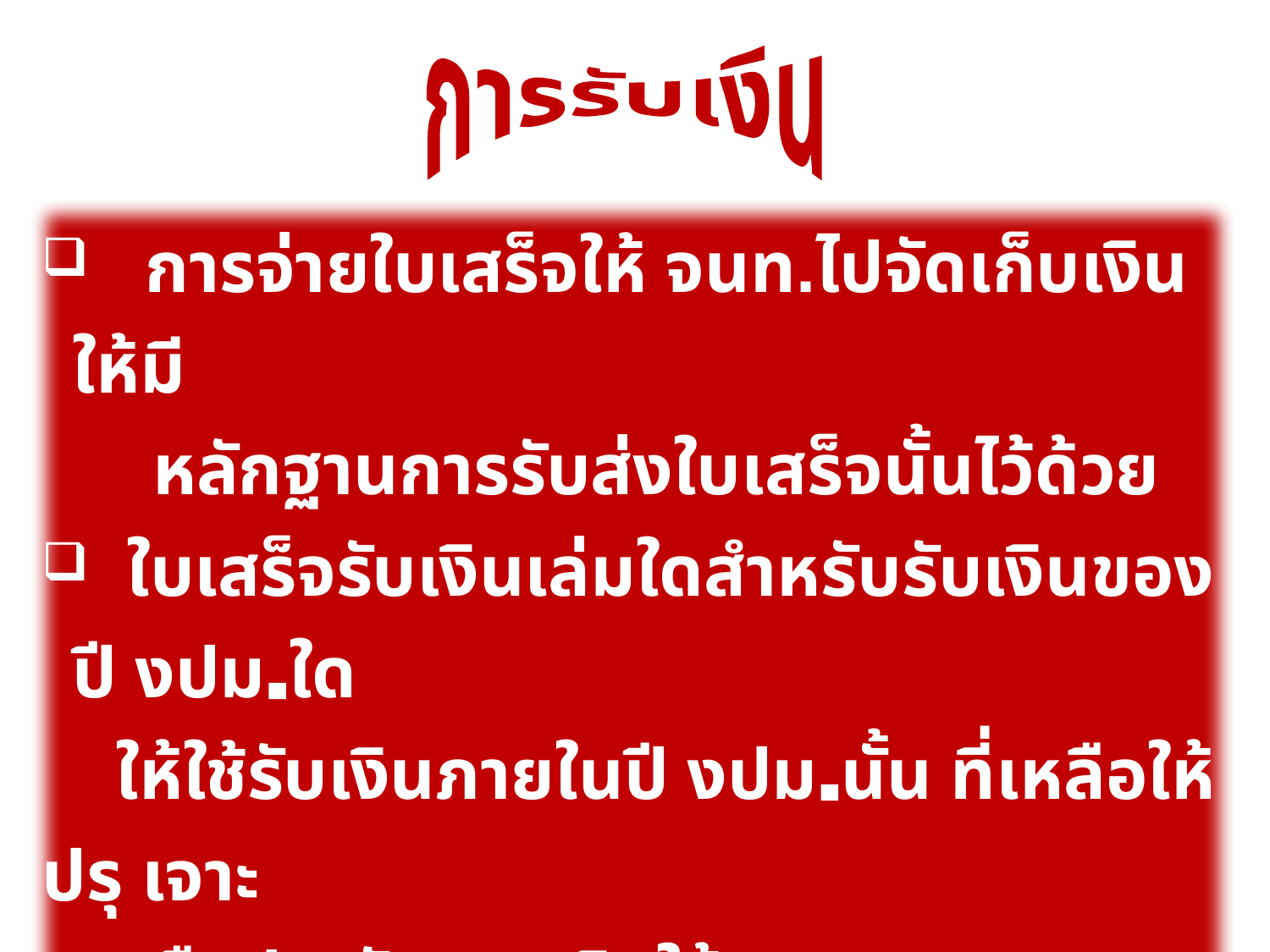

การรับเงิน
   การจ่ายใบเสร็จให้ จนท.ไปจัดเก็บเงิน ให้มี
      หลักฐานการรับส่งใบเสร็จนั้นไว้ด้วย
  ใบเสร็จรับเงินเล่มใดสำหรับรับเงินของปี งปม.ใด
    ให้ใช้รับเงินภายในปี งปม.นั้น ที่เหลือให้ปรุ เจาะ
    หรือประทับตราเลิกใช้
   กรณียกเลิกใบเสร็จ ต้องนำติดไว้กับสำเนาในเล่ม